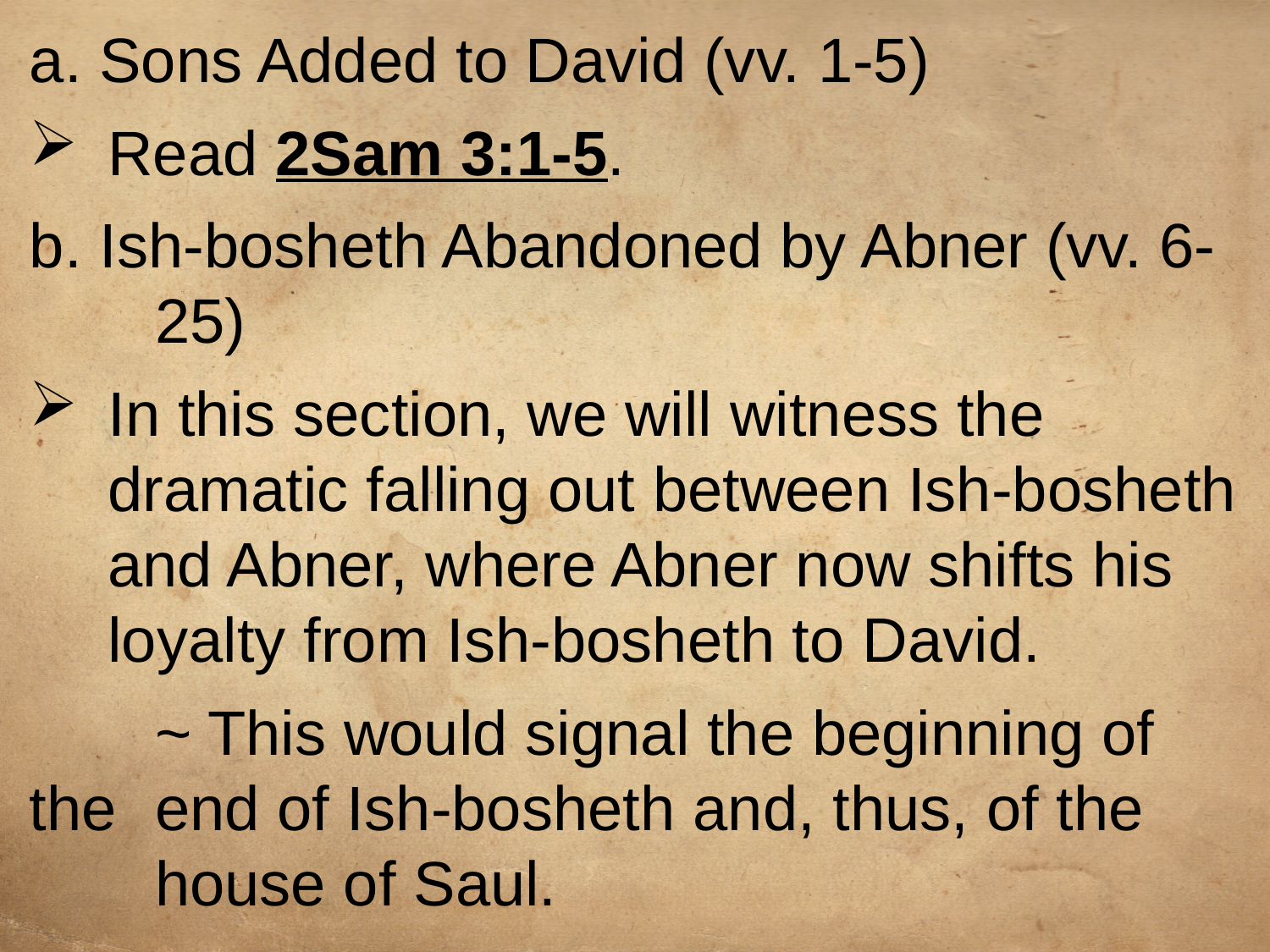

a. Sons Added to David (vv. 1-5)
Read 2Sam 3:1-5.
b. Ish-bosheth Abandoned by Abner (vv. 6-	25)
In this section, we will witness the dramatic falling out between Ish-bosheth and Abner, where Abner now shifts his loyalty from Ish-bosheth to David.
		~ This would signal the beginning of the 			end of Ish-bosheth and, thus, of the 			house of Saul.